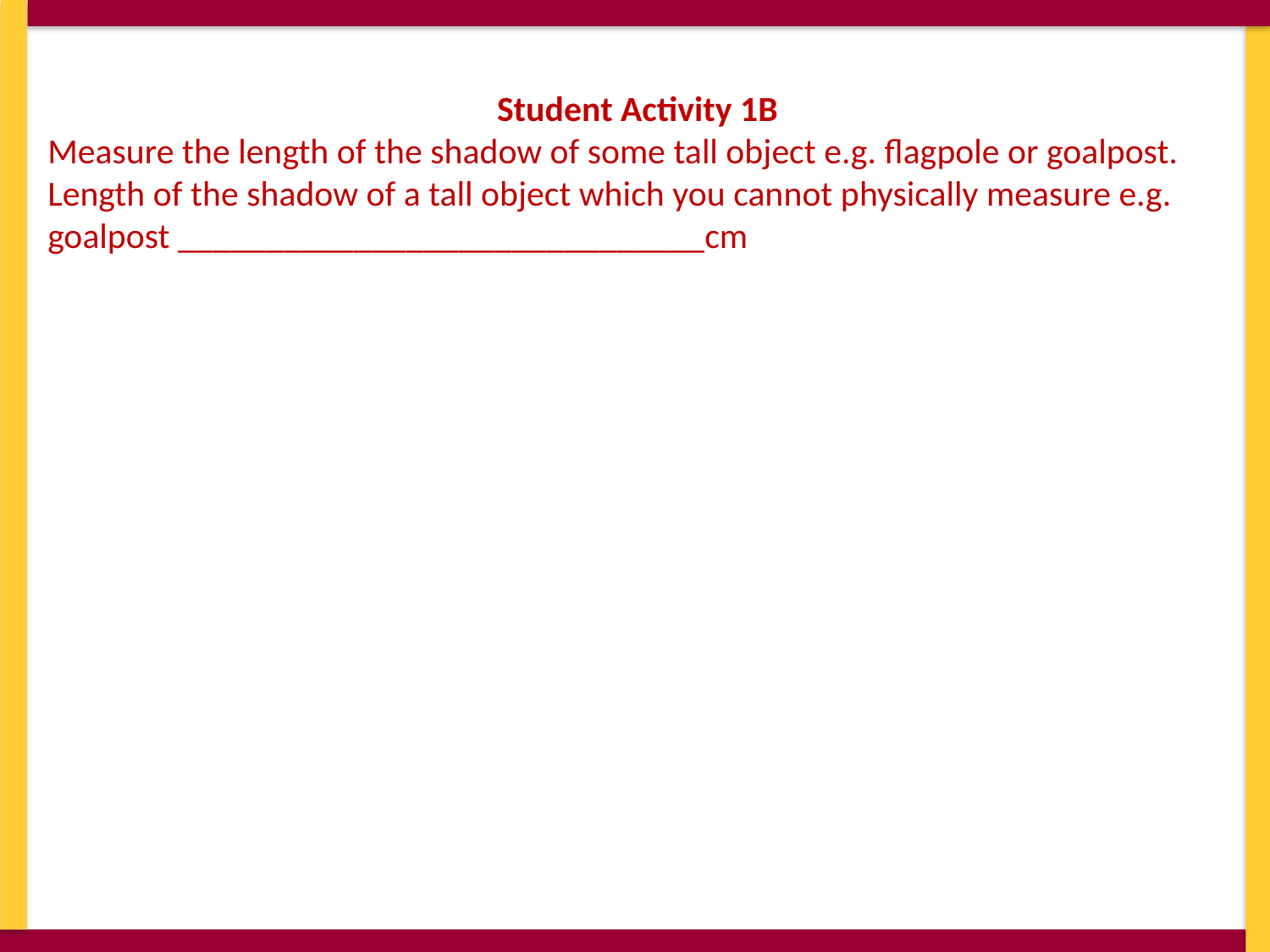

Student Activity 1B
Measure the length of the shadow of some tall object e.g. flagpole or goalpost.
Length of the shadow of a tall object which you cannot physically measure e.g. goalpost ______________________________cm